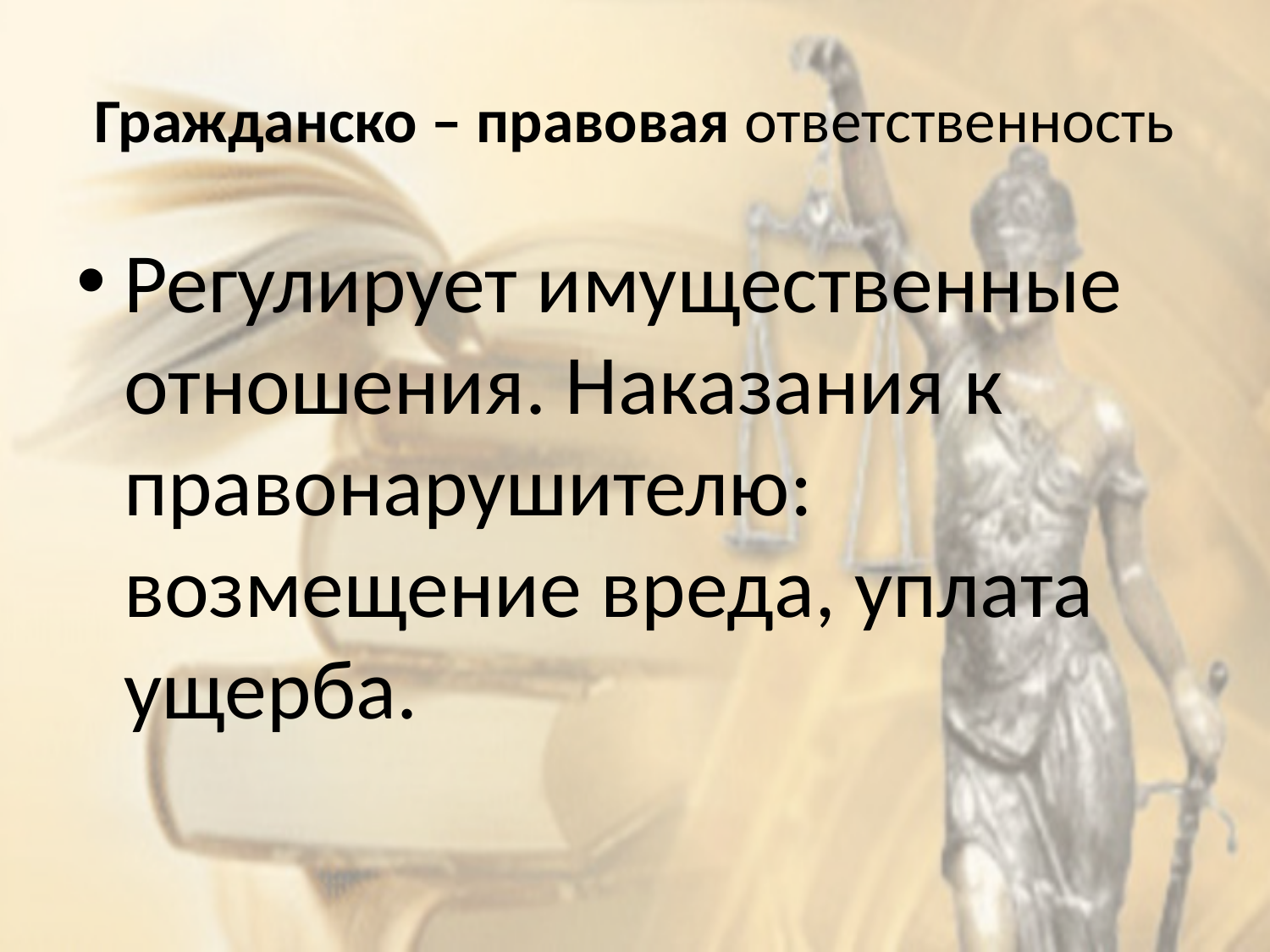

# Гражданско – правовая ответственность
Регулирует имущественные отношения. Наказания к правонарушителю: возмещение вреда, уплата ущерба.